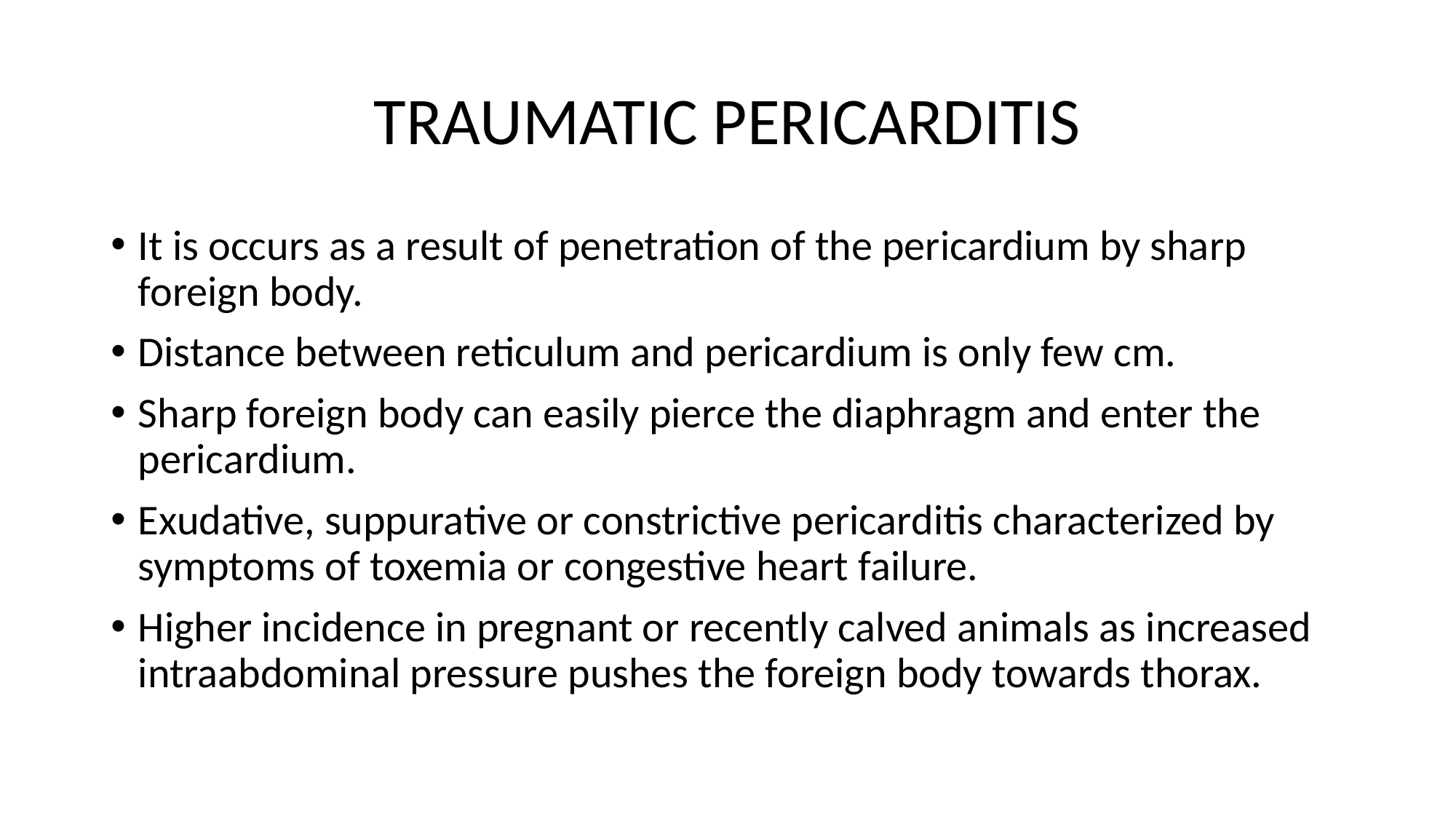

# TRAUMATIC PERICARDITIS
It is occurs as a result of penetration of the pericardium by sharp foreign body.
Distance between reticulum and pericardium is only few cm.
Sharp foreign body can easily pierce the diaphragm and enter the pericardium.
Exudative, suppurative or constrictive pericarditis characterized by symptoms of toxemia or congestive heart failure.
Higher incidence in pregnant or recently calved animals as increased intraabdominal pressure pushes the foreign body towards thorax.